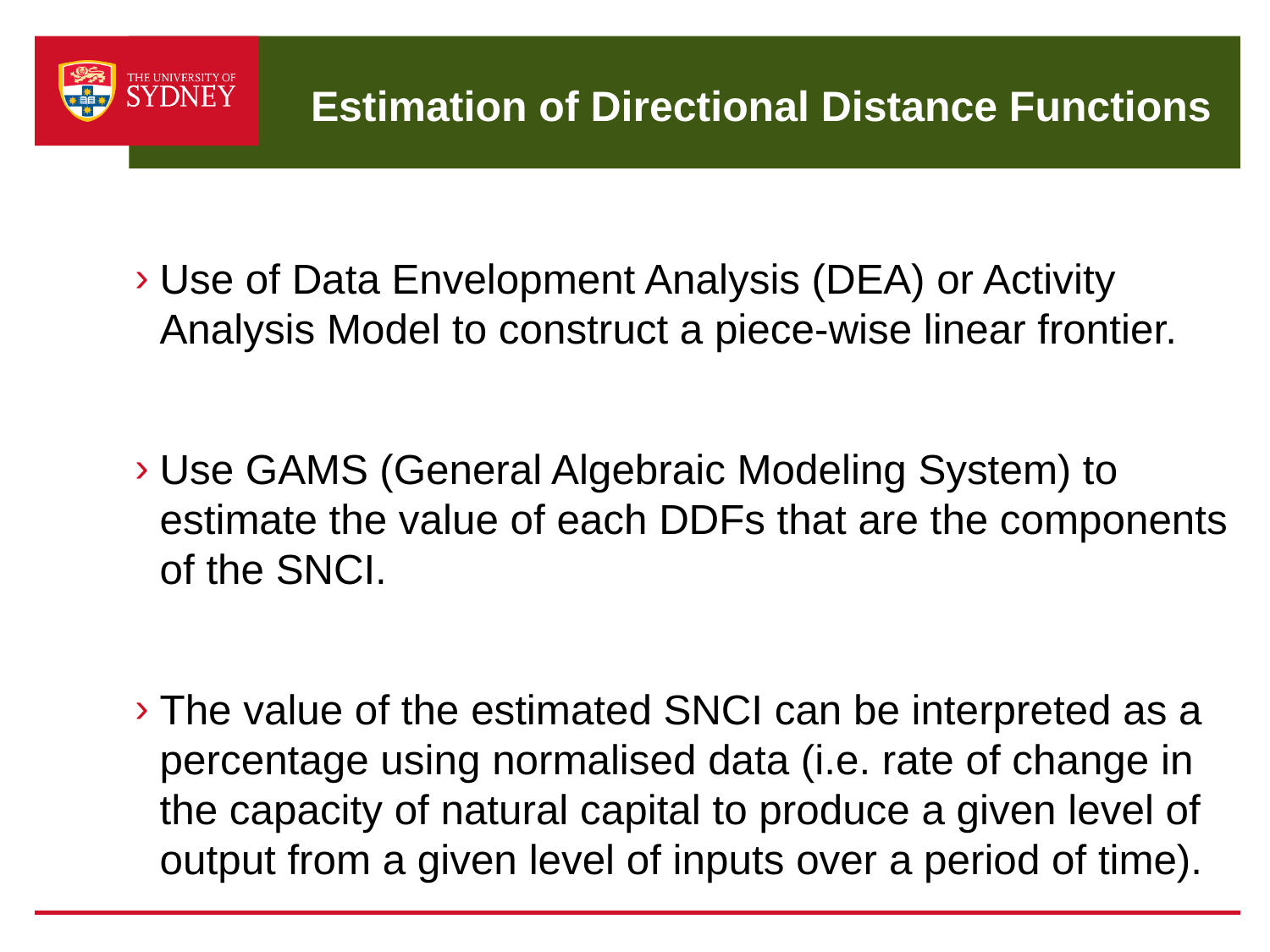

# Estimation of Directional Distance Functions
Use of Data Envelopment Analysis (DEA) or Activity Analysis Model to construct a piece-wise linear frontier.

Use GAMS (General Algebraic Modeling System) to estimate the value of each DDFs that are the components of the SNCI.

The value of the estimated SNCI can be interpreted as a percentage using normalised data (i.e. rate of change in the capacity of natural capital to produce a given level of output from a given level of inputs over a period of time).